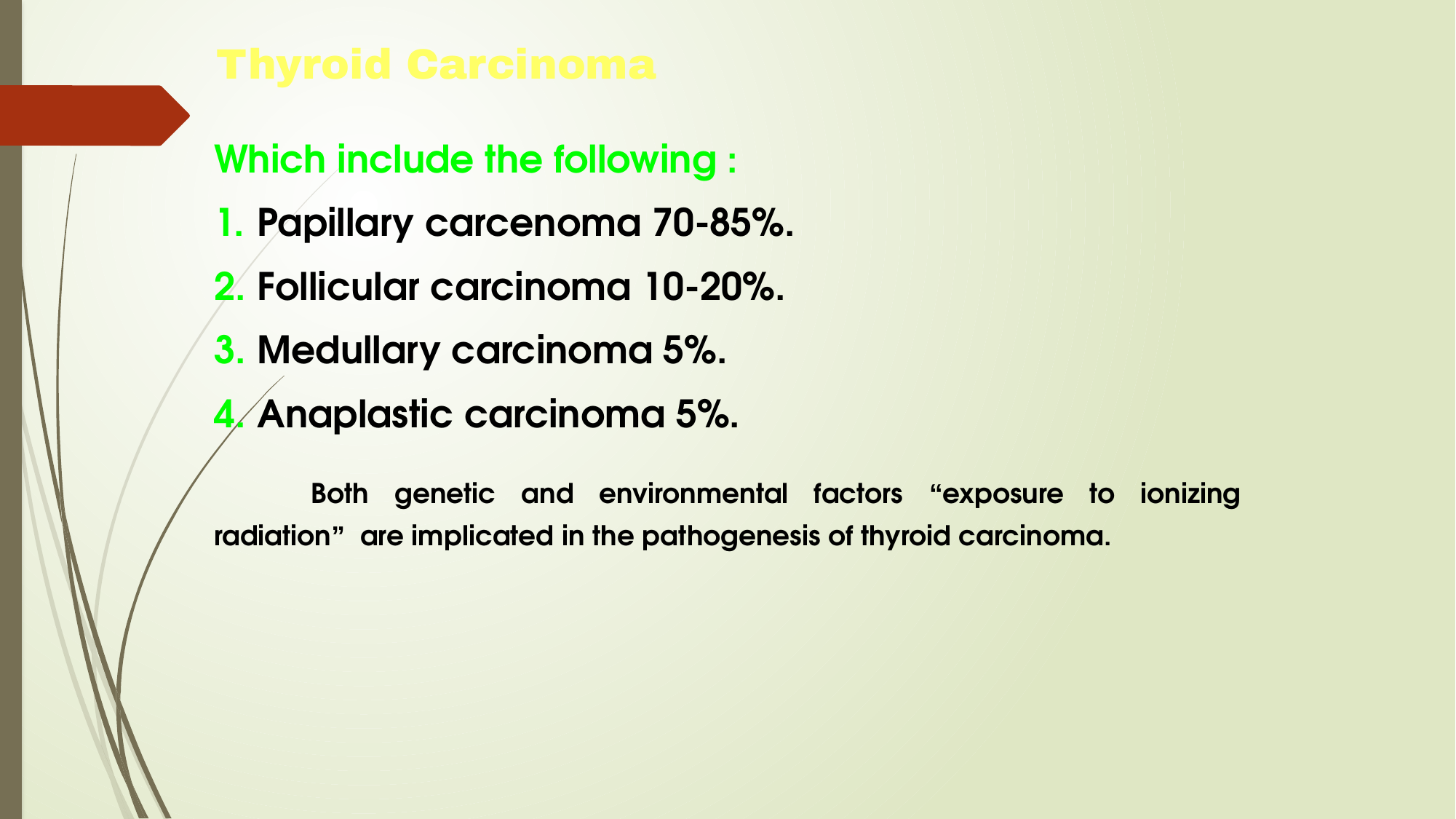

Thyroid Carcinoma
Which include the following :
Papillary carcenoma 70-85%.
Follicular carcinoma 10-20%.
Medullary carcinoma 5%.
Anaplastic carcinoma 5%.
Both genetic and environmental factors “exposure to ionizing radiation”  are implicated in the pathogenesis of thyroid carcinoma.